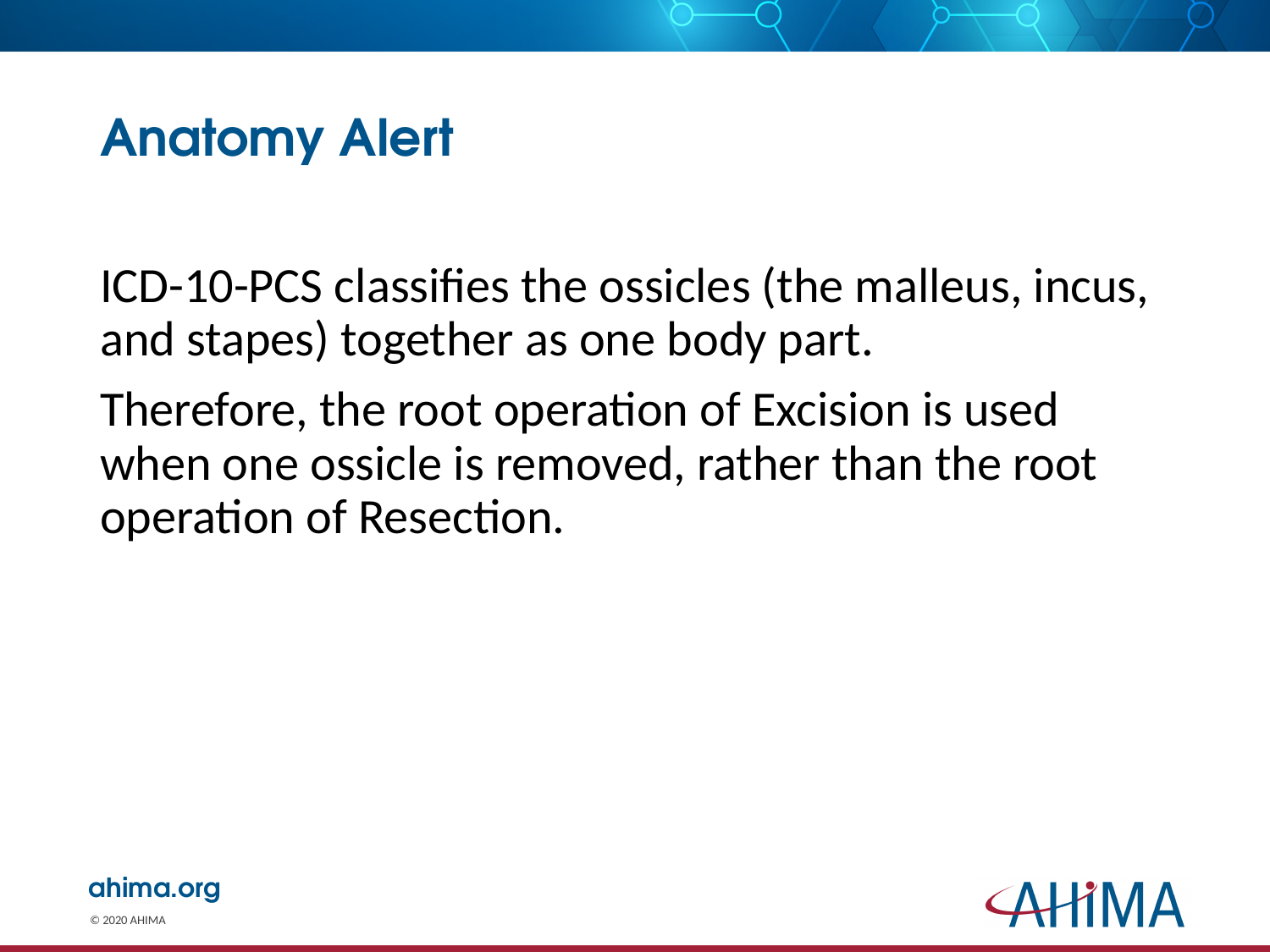

# Anatomy Alert
ICD-10-PCS classifies the ossicles (the malleus, incus, and stapes) together as one body part.
Therefore, the root operation of Excision is used when one ossicle is removed, rather than the root operation of Resection.